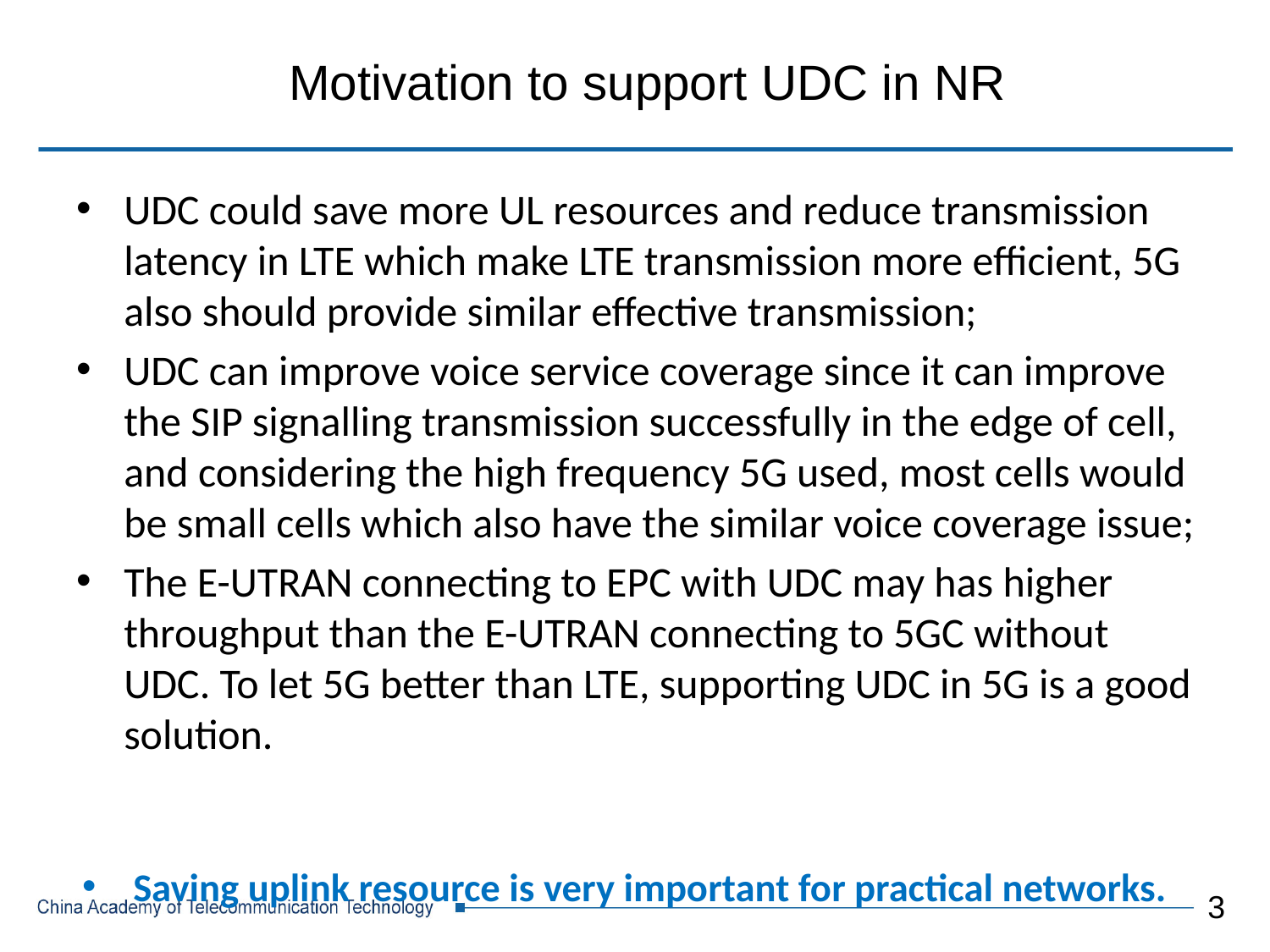

# Motivation to support UDC in NR

UDC could save more UL resources and reduce transmission latency in LTE which make LTE transmission more efficient, 5G also should provide similar effective transmission;
UDC can improve voice service coverage since it can improve the SIP signalling transmission successfully in the edge of cell, and considering the high frequency 5G used, most cells would be small cells which also have the similar voice coverage issue;
The E-UTRAN connecting to EPC with UDC may has higher throughput than the E-UTRAN connecting to 5GC without UDC. To let 5G better than LTE, supporting UDC in 5G is a good solution.

Saving uplink resource is very important for practical networks.
3